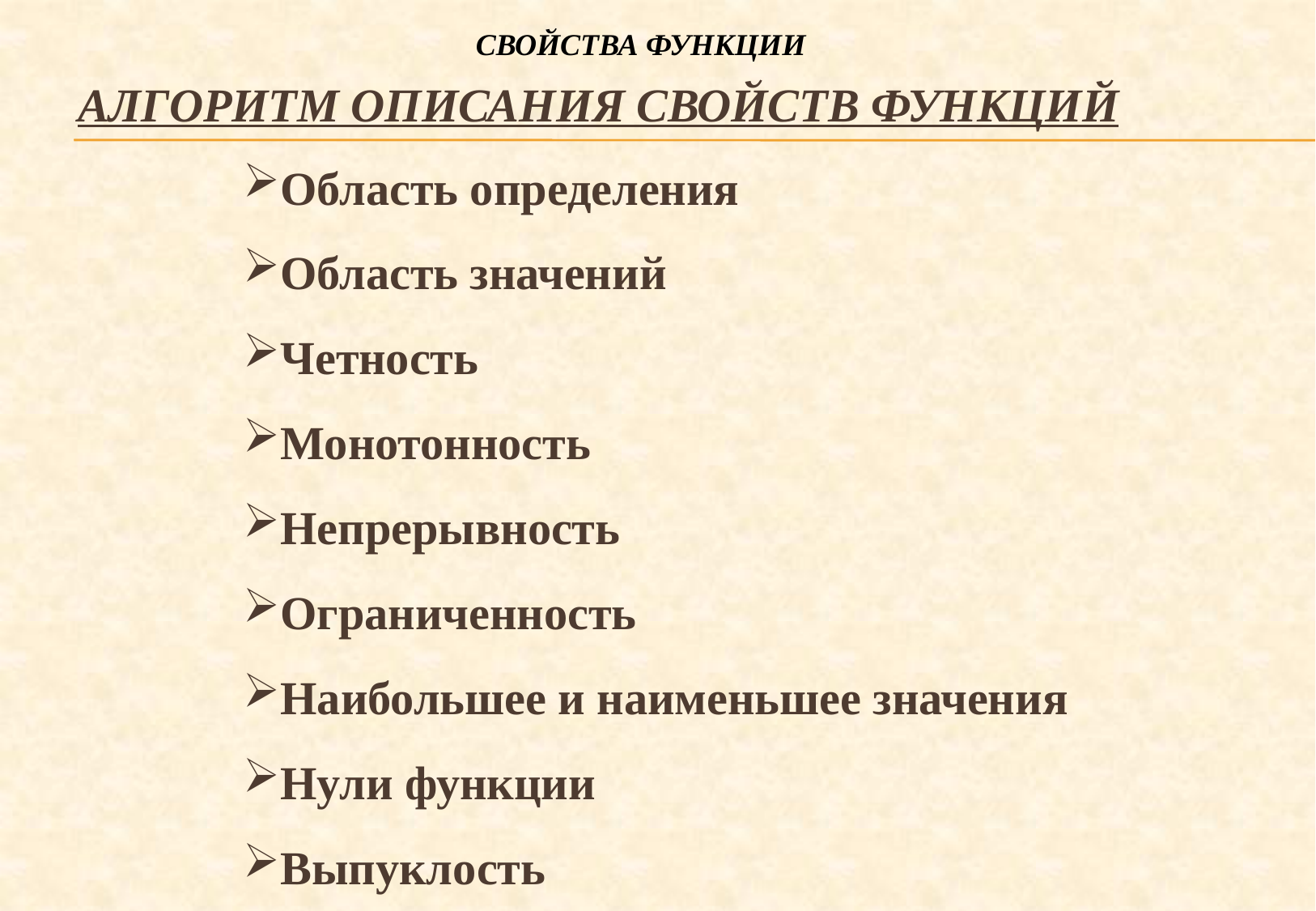

Свойства функции
# Алгоритм описания свойств функций
Область определения
Область значений
Четность
Монотонность
Непрерывность
Ограниченность
Наибольшее и наименьшее значения
Нули функции
Выпуклость